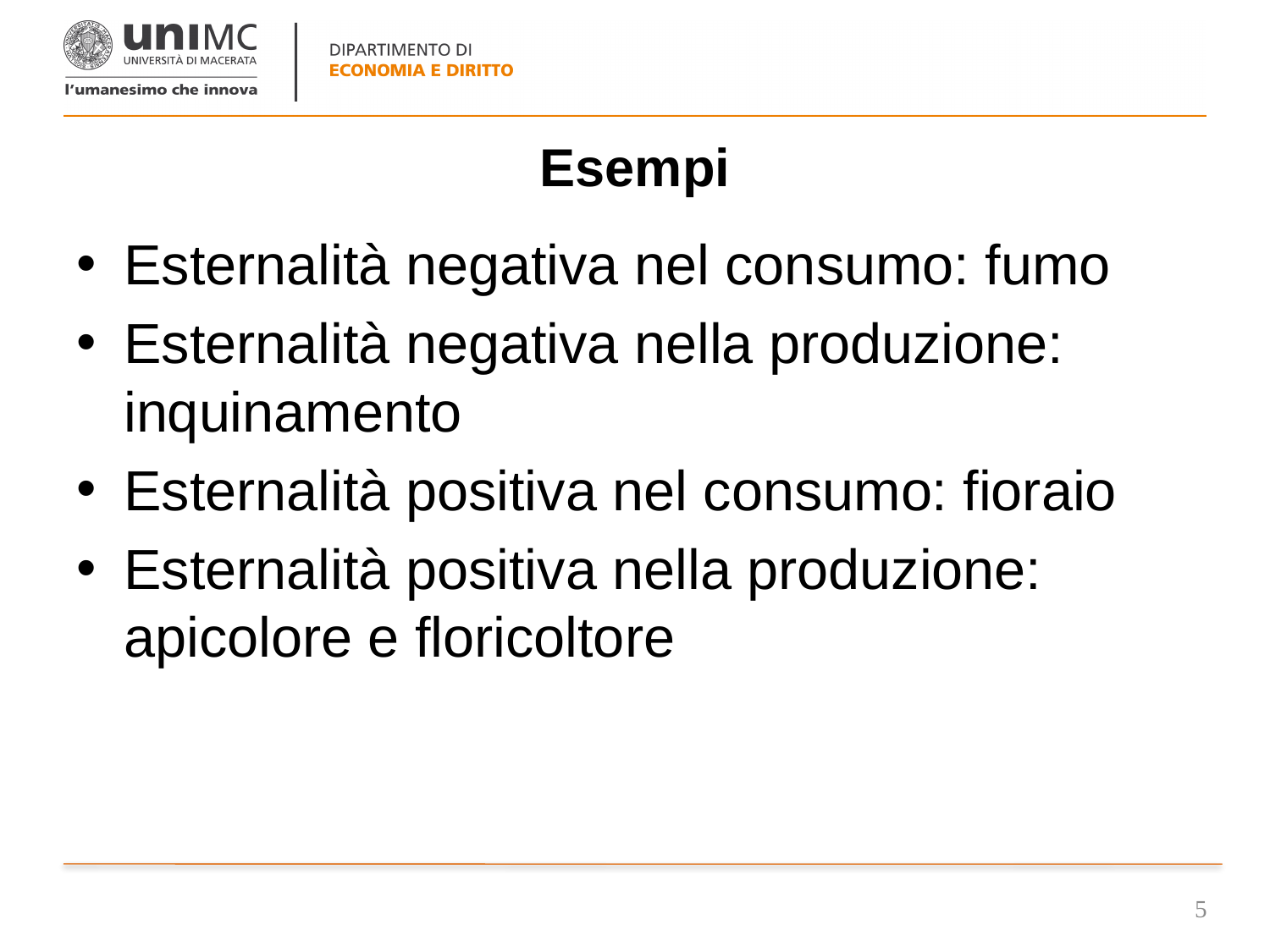

# Esempi
Esternalità negativa nel consumo: fumo
Esternalità negativa nella produzione: inquinamento
Esternalità positiva nel consumo: fioraio
Esternalità positiva nella produzione: apicolore e floricoltore
5